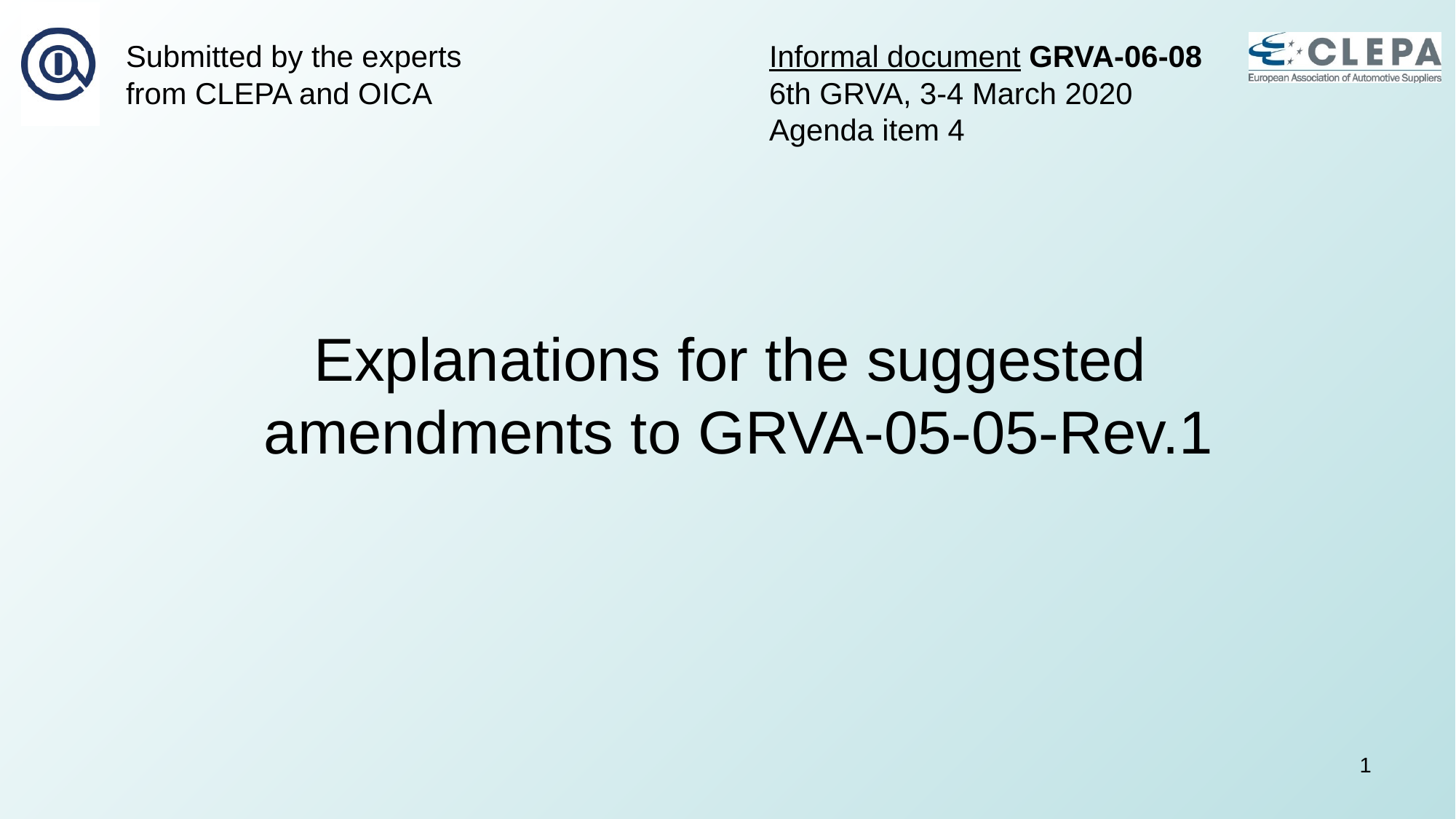

# Submitted by the experts from CLEPA and OICA
Informal document GRVA-06-08
6th GRVA, 3-4 March 2020
Agenda item 4

Explanations for the suggested
amendments to GRVA-05-05-Rev.1
1